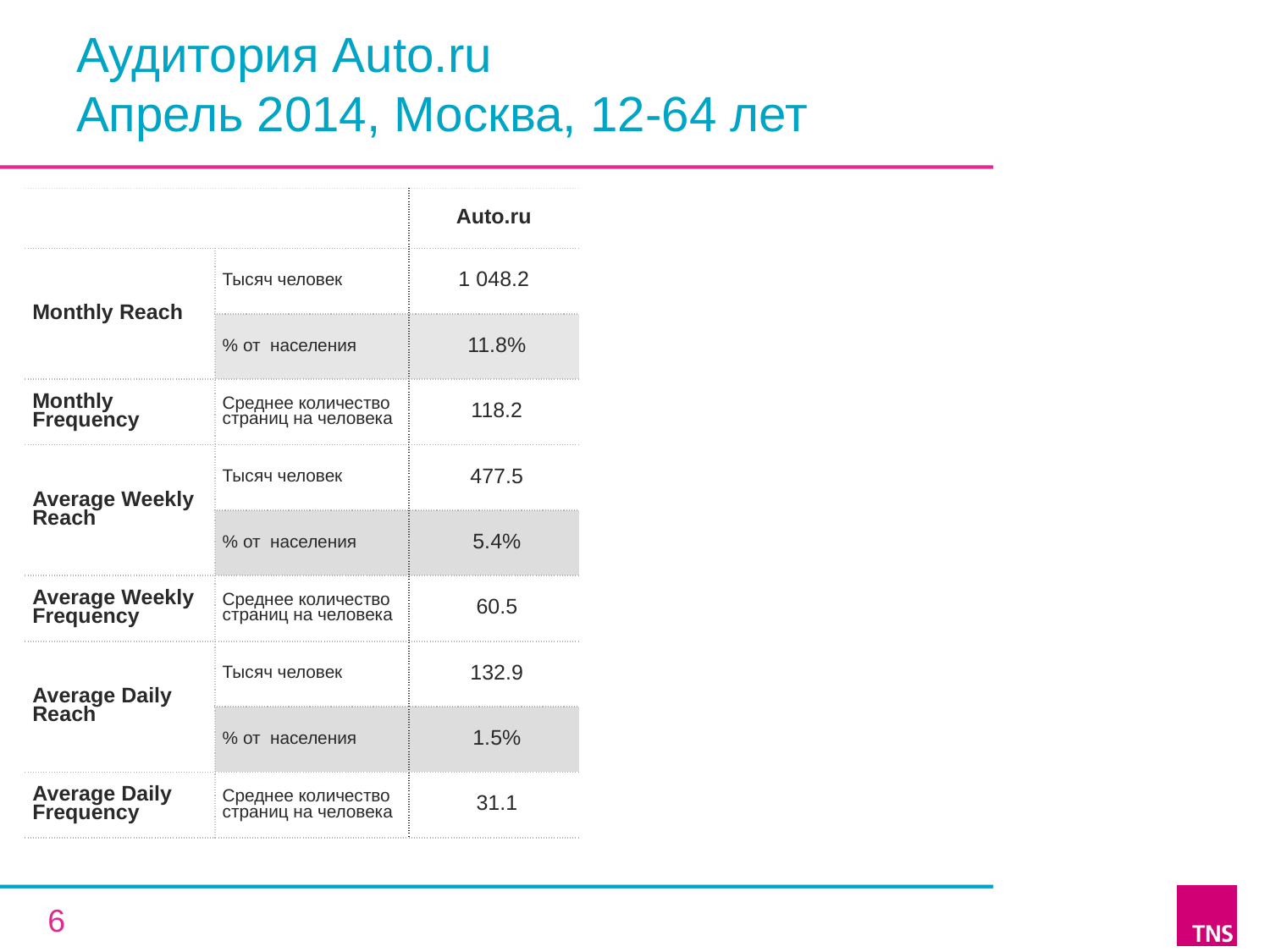

# Аудитория Auto.ru Апрель 2014, Москва, 12-64 лет
|  |  | Auto.ru |
| --- | --- | --- |
| Monthly Reach | Тысяч человек | 1 048.2 |
|  | % от населения | 11.8% |
| Monthly Frequency | Среднее количество страниц на человека | 118.2 |
| Average Weekly Reach | Тысяч человек | 477.5 |
|  | % от населения | 5.4% |
| Average Weekly Frequency | Среднее количество страниц на человека | 60.5 |
| Average Daily Reach | Тысяч человек | 132.9 |
|  | % от населения | 1.5% |
| Average Daily Frequency | Среднее количество страниц на человека | 31.1 |

6